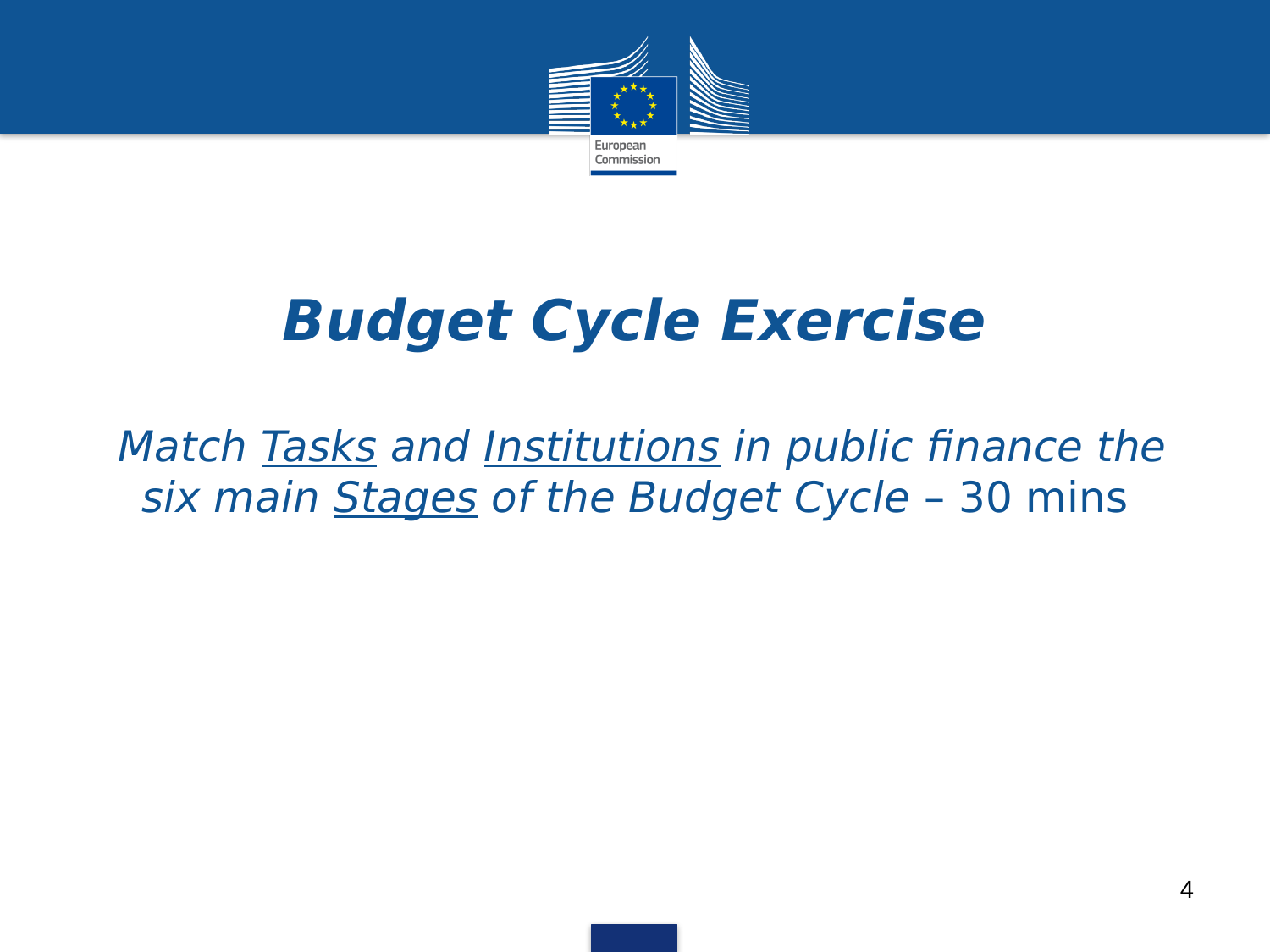

Budget Cycle Exercise

Match Tasks and Institutions in public finance the six main Stages of the Budget Cycle – 30 mins
4